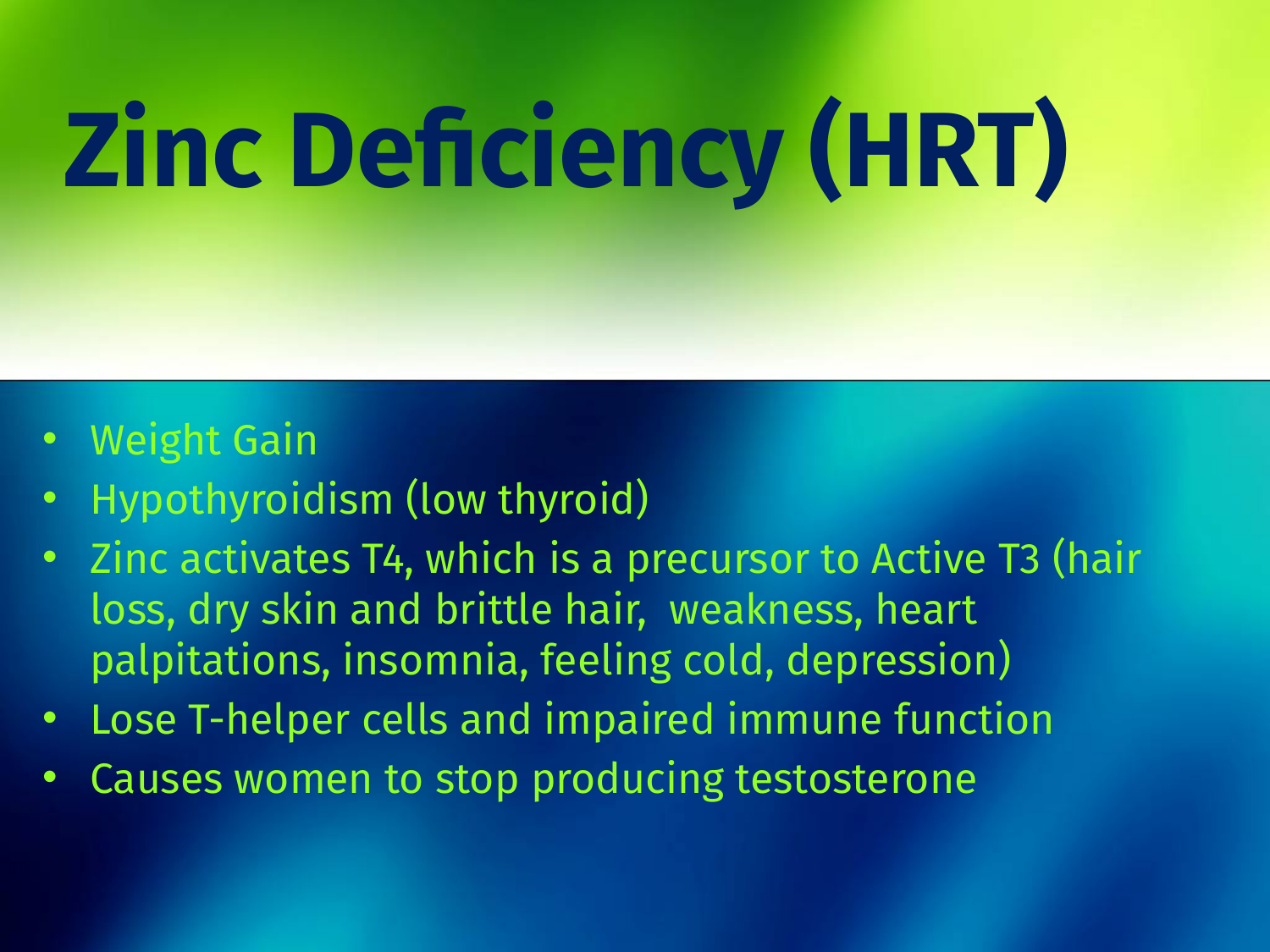

# Zinc Deficiency (HRT)
Weight Gain
Hypothyroidism (low thyroid)
Zinc activates T4, which is a precursor to Active T3 (hair loss, dry skin and brittle hair,  weakness, heart palpitations, insomnia, feeling cold, depression)
Lose T-helper cells and impaired immune function
Causes women to stop producing testosterone